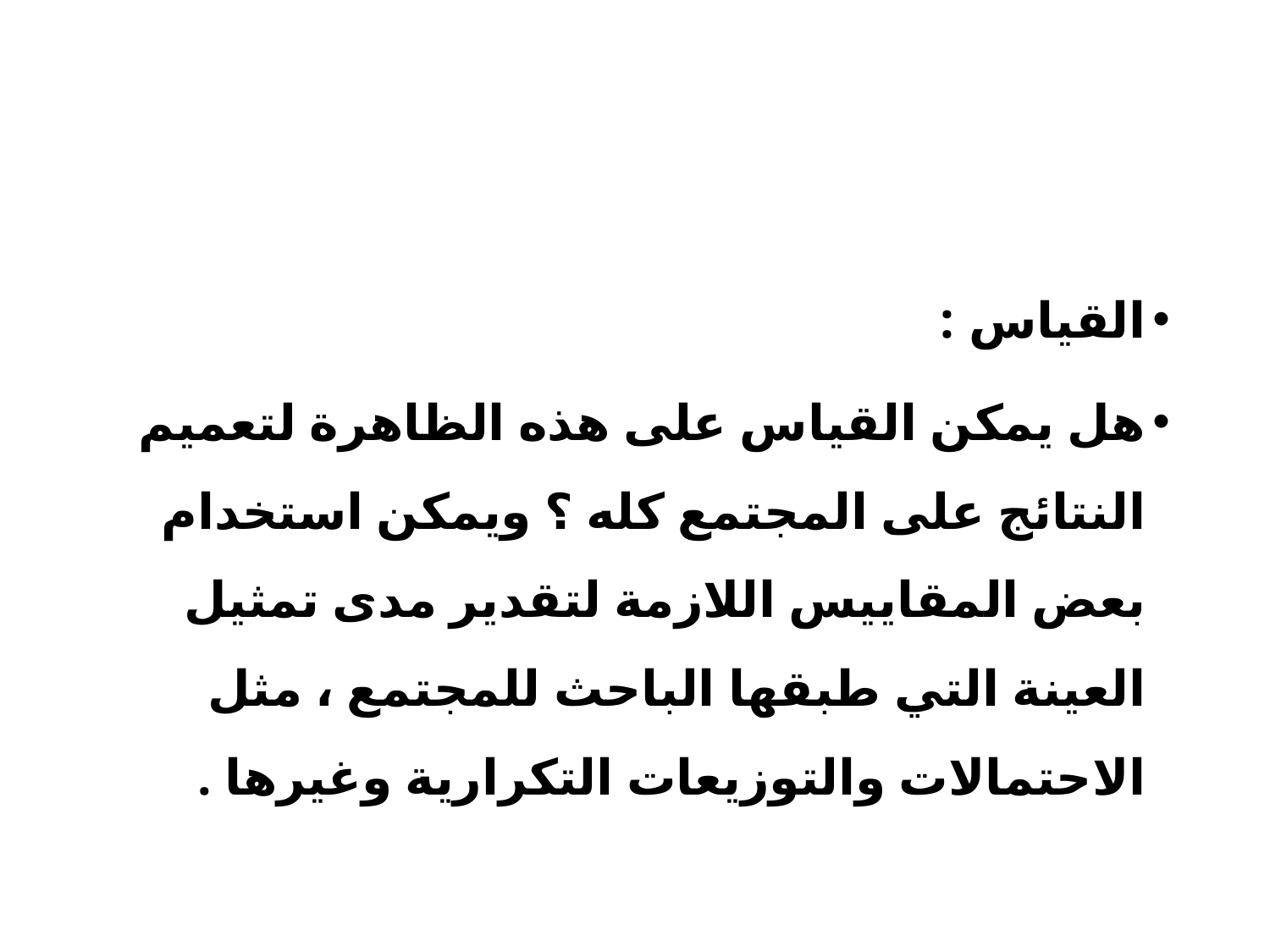

القياس :
هل يمكن القياس على هذه الظاهرة لتعميم النتائج على المجتمع كله ؟ ويمكن استخدام بعض المقاييس اللازمة لتقدير مدى تمثيل العينة التي طبقها الباحث للمجتمع ، مثل الاحتمالات والتوزيعات التكرارية وغيرها .